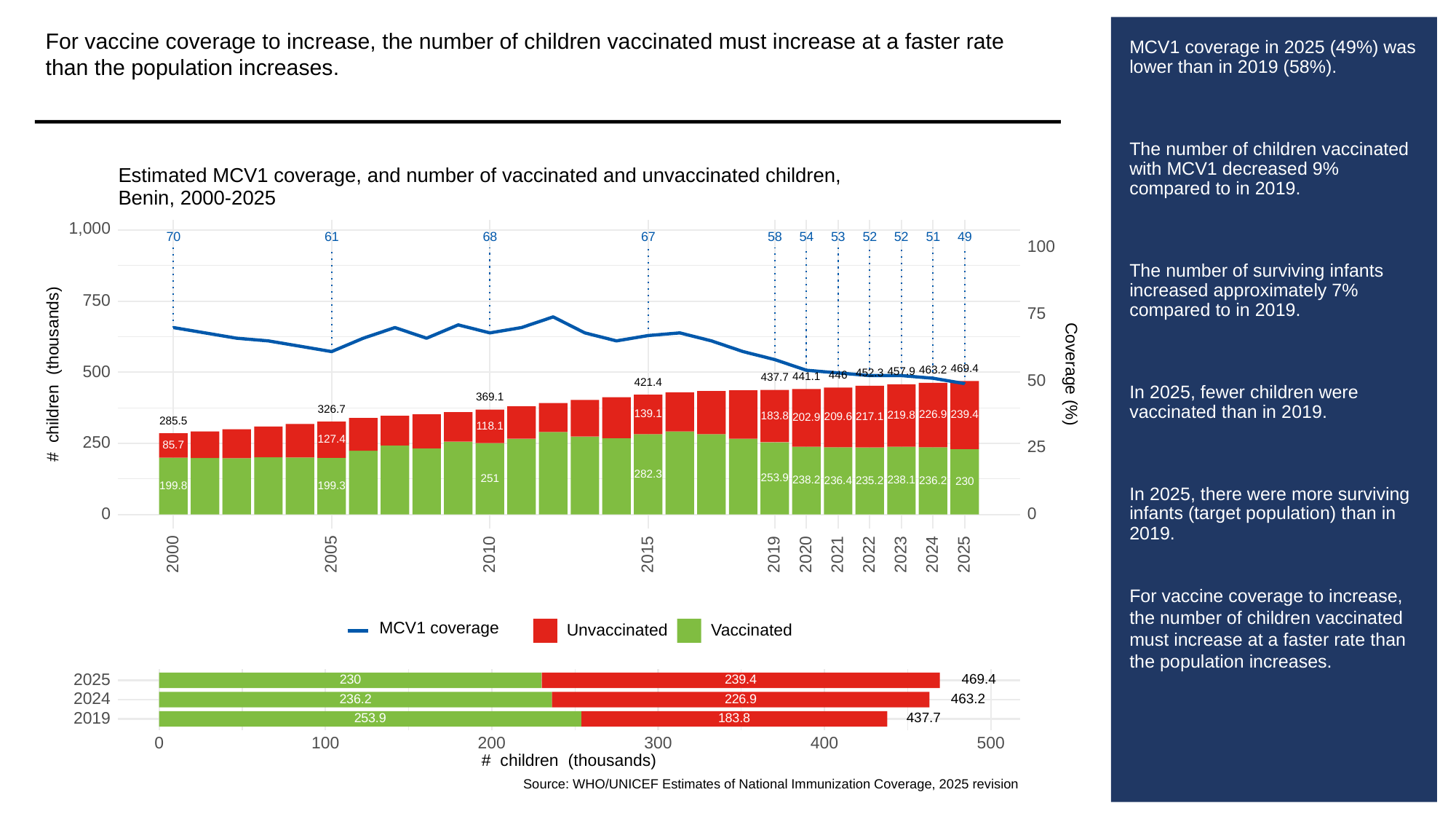

For vaccine coverage to increase, the number of children vaccinated must increase at a faster rate than the population increases.
# MCV1 coverage in 2025 (49%) was lower than in 2019 (58%).

The number of children vaccinated with MCV1 decreased 9% compared to in 2019.

The number of surviving infants increased approximately 7% compared to in 2019.

In 2025, fewer children were vaccinated than in 2019.

In 2025, there were more surviving infants (target population) than in 2019.

For vaccine coverage to increase, the number of children vaccinated must increase at a faster rate than the population increases.

Estimated MCV1 coverage, and number of vaccinated and unvaccinated children,
Benin, 2000-2025

1,000

53
70
61
68
67
58
52
52
51
49
54
100

750

75

469.4
500
#  children  (thousands)
Coverage (%)
463.2
457.9
452.3
446

441.1
437.7
50
421.4

369.1

326.7

139.1
226.9
239.4
219.8
183.8

217.1
209.6
202.9

285.5

118.1

127.4

250

85.7
25

282.3
253.9
251
238.2
238.1
236.4
236.2
235.2
230

199.8
199.3
0
0

2023
2000
2005
2010
2015
2019
2020
2021
2022
2024
2025

MCV1 coverage
Unvaccinated
Vaccinated

2025
469.4
230
239.4

2024
463.2
236.2
226.9

2019
437.7
253.9
183.8

300
0
100
200
400
500
#  children  (thousands)
Source: WHO/UNICEF Estimates of National Immunization Coverage, 2025 revision